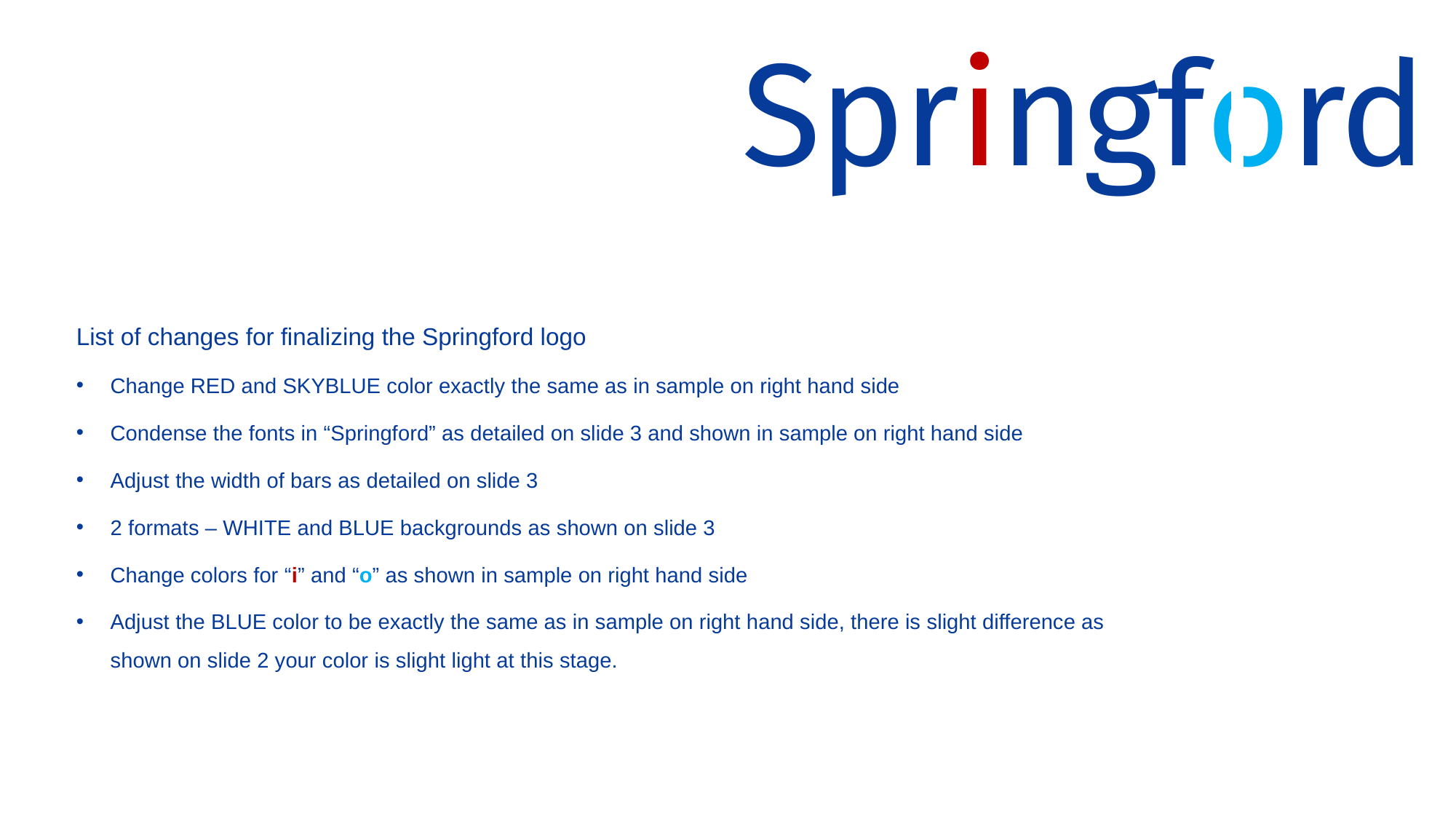

Springford
List of changes for finalizing the Springford logo
Change RED and SKYBLUE color exactly the same as in sample on right hand side
Condense the fonts in “Springford” as detailed on slide 3 and shown in sample on right hand side
Adjust the width of bars as detailed on slide 3
2 formats – WHITE and BLUE backgrounds as shown on slide 3
Change colors for “i” and “o” as shown in sample on right hand side
Adjust the BLUE color to be exactly the same as in sample on right hand side, there is slight difference as shown on slide 2 your color is slight light at this stage.